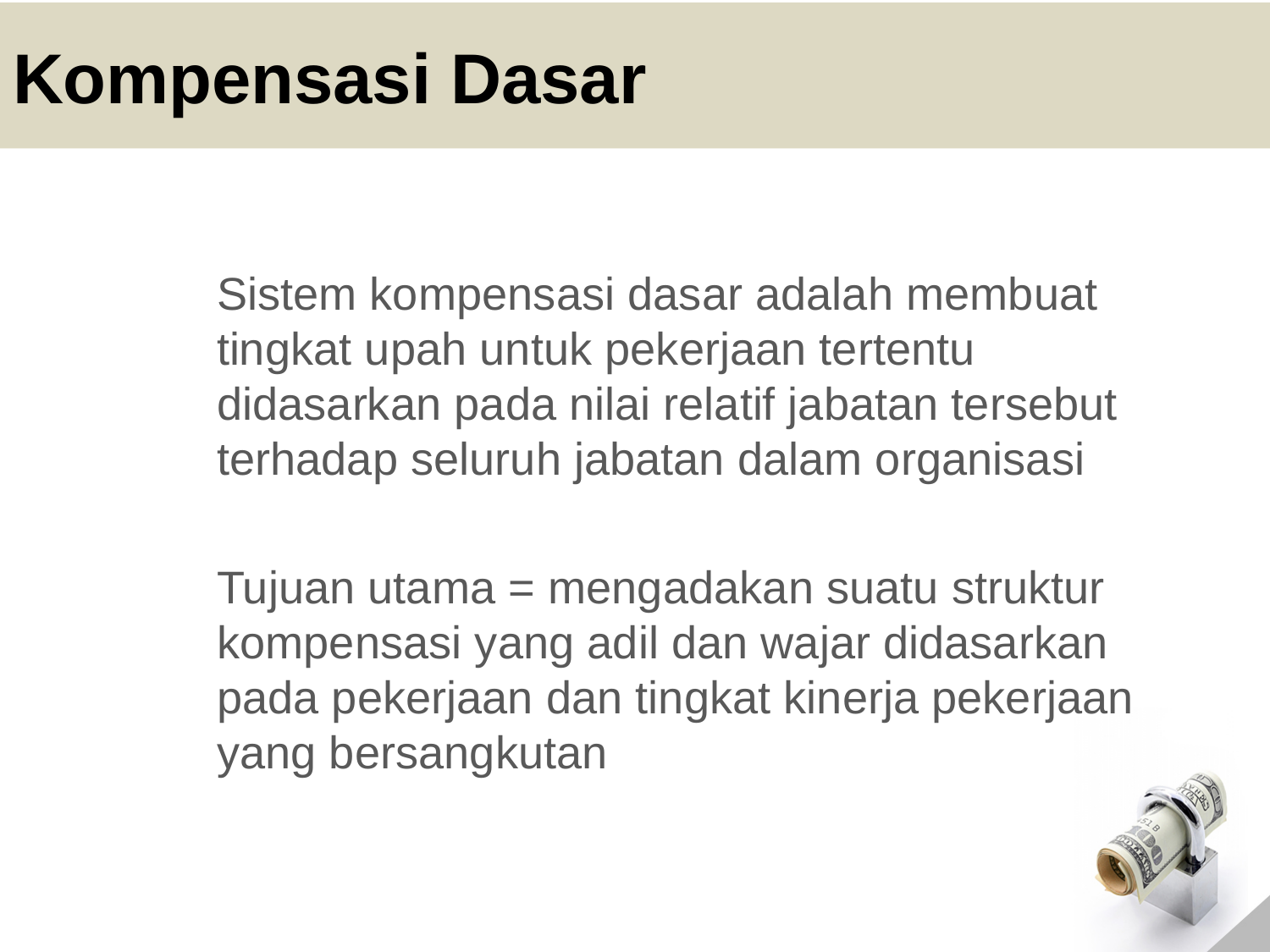

# Kompensasi Dasar
	Sistem kompensasi dasar adalah membuat tingkat upah untuk pekerjaan tertentu didasarkan pada nilai relatif jabatan tersebut terhadap seluruh jabatan dalam organisasi

	Tujuan utama = mengadakan suatu struktur kompensasi yang adil dan wajar didasarkan pada pekerjaan dan tingkat kinerja pekerjaan yang bersangkutan